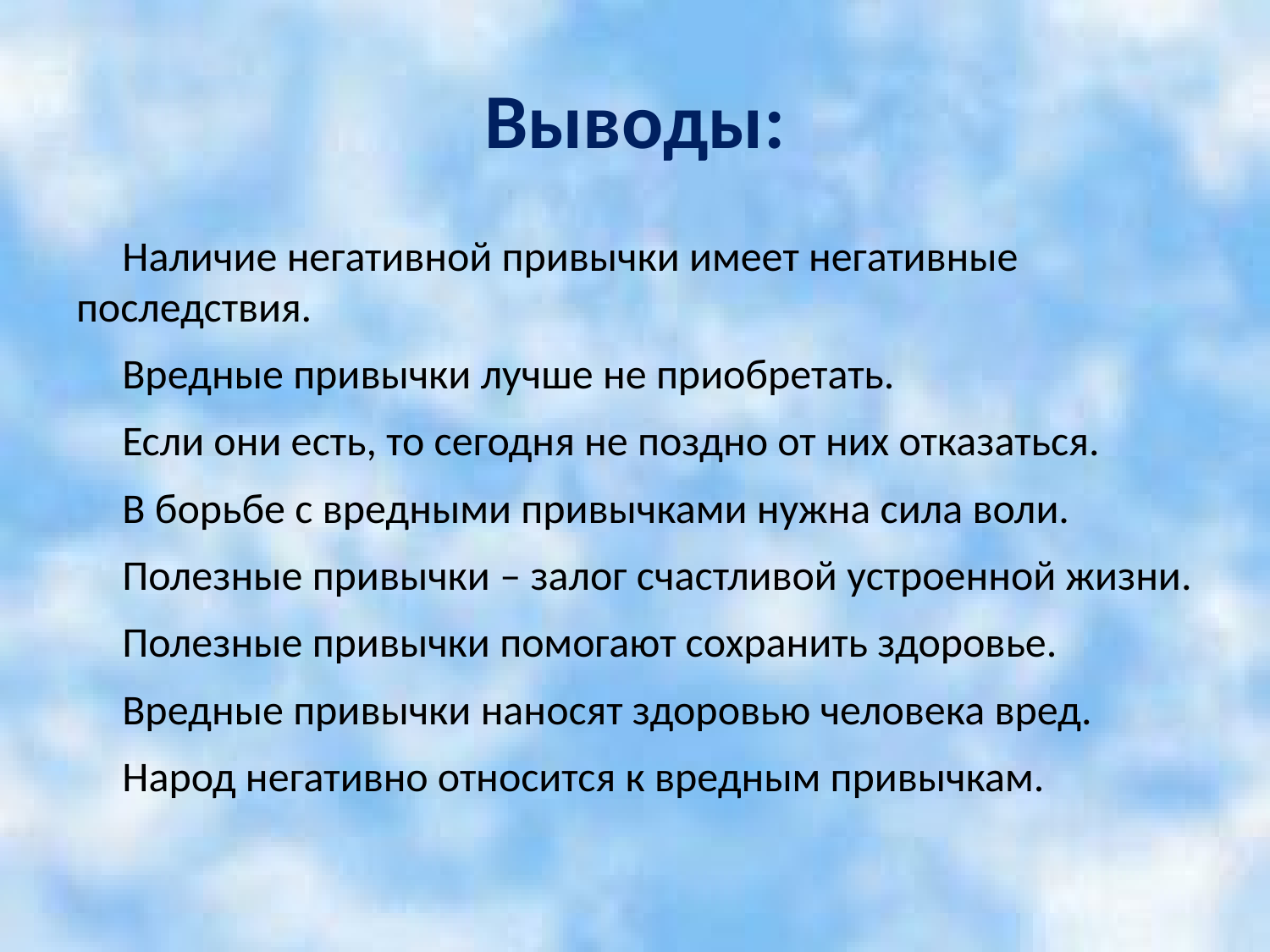

# Выводы:
Наличие негативной привычки имеет негативные последствия.
Вредные привычки лучше не приобретать.
Если они есть, то сегодня не поздно от них отказаться.
В борьбе с вредными привычками нужна сила воли.
Полезные привычки – залог счастливой устроенной жизни.
Полезные привычки помогают сохранить здоровье.
Вредные привычки наносят здоровью человека вред.
Народ негативно относится к вредным привычкам.